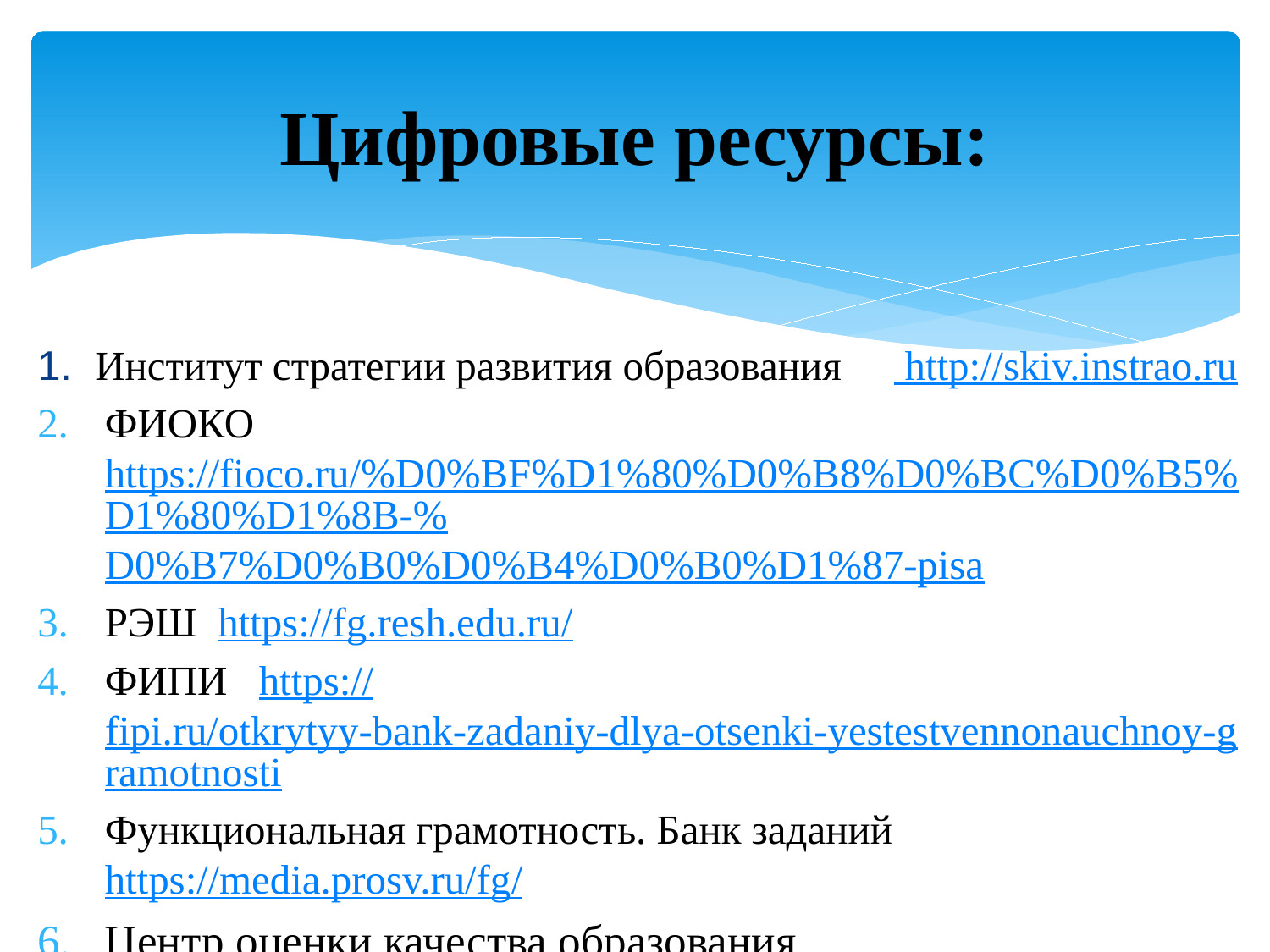

# Цифровые ресурсы:
1.  Институт стратегии развития образования      http://skiv.instrao.ru
ФИОКО      https://fioco.ru/%D0%BF%D1%80%D0%B8%D0%BC%D0%B5%D1%80%D1%8B-%D0%B7%D0%B0%D0%B4%D0%B0%D1%87-pisa
РЭШ  https://fg.resh.edu.ru/
ФИПИ   https://fipi.ru/otkrytyy-bank-zadaniy-dlya-otsenki-yestestvennonauchnoy-gramotnosti
Функциональная грамотность. Банк заданий        https://media.prosv.ru/fg/
Центр оценки качества образования       http://www.centeroko.ru/pisa18/pisa2018_ml.html